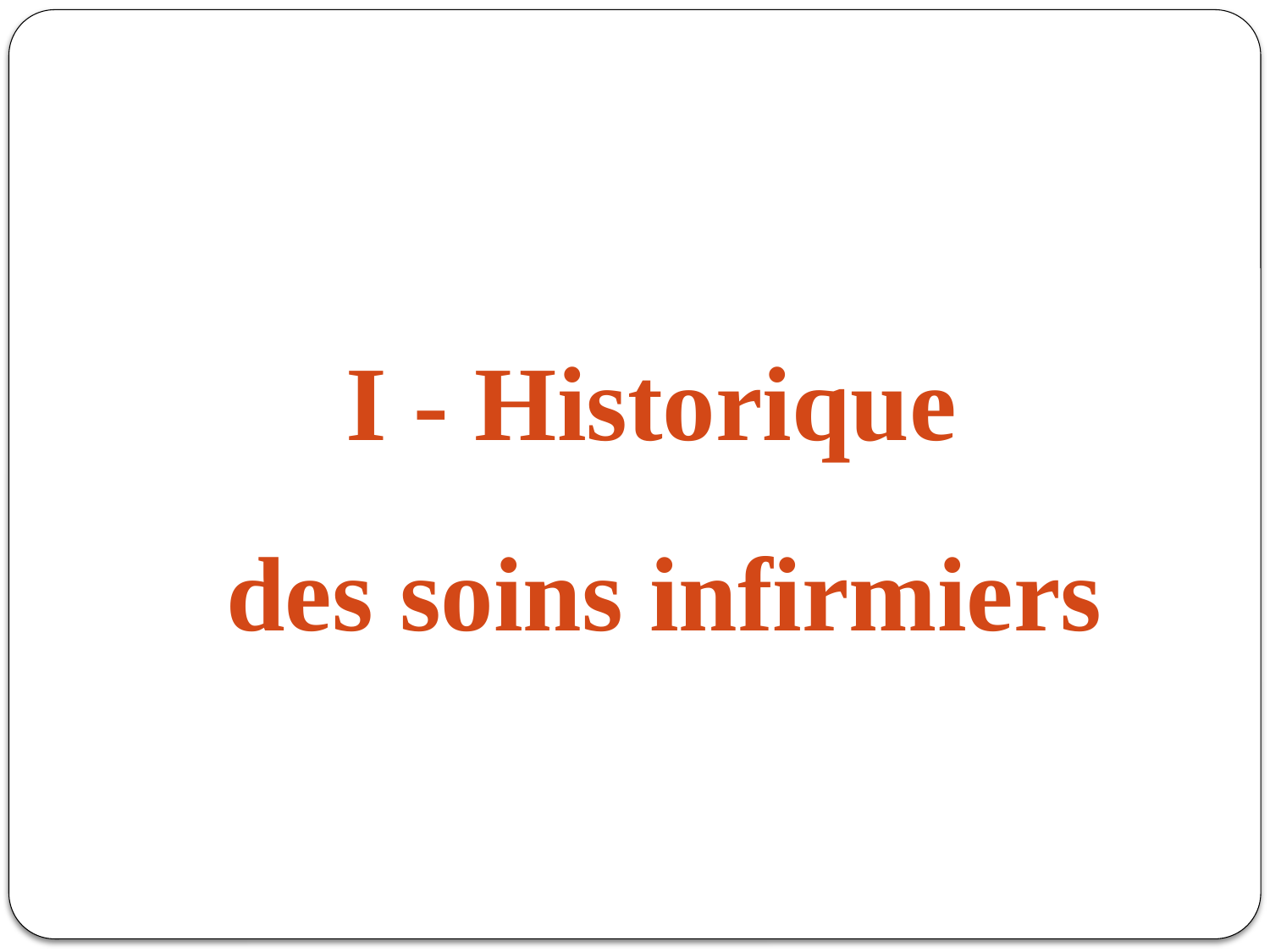

# I - Historique des soins infirmiers